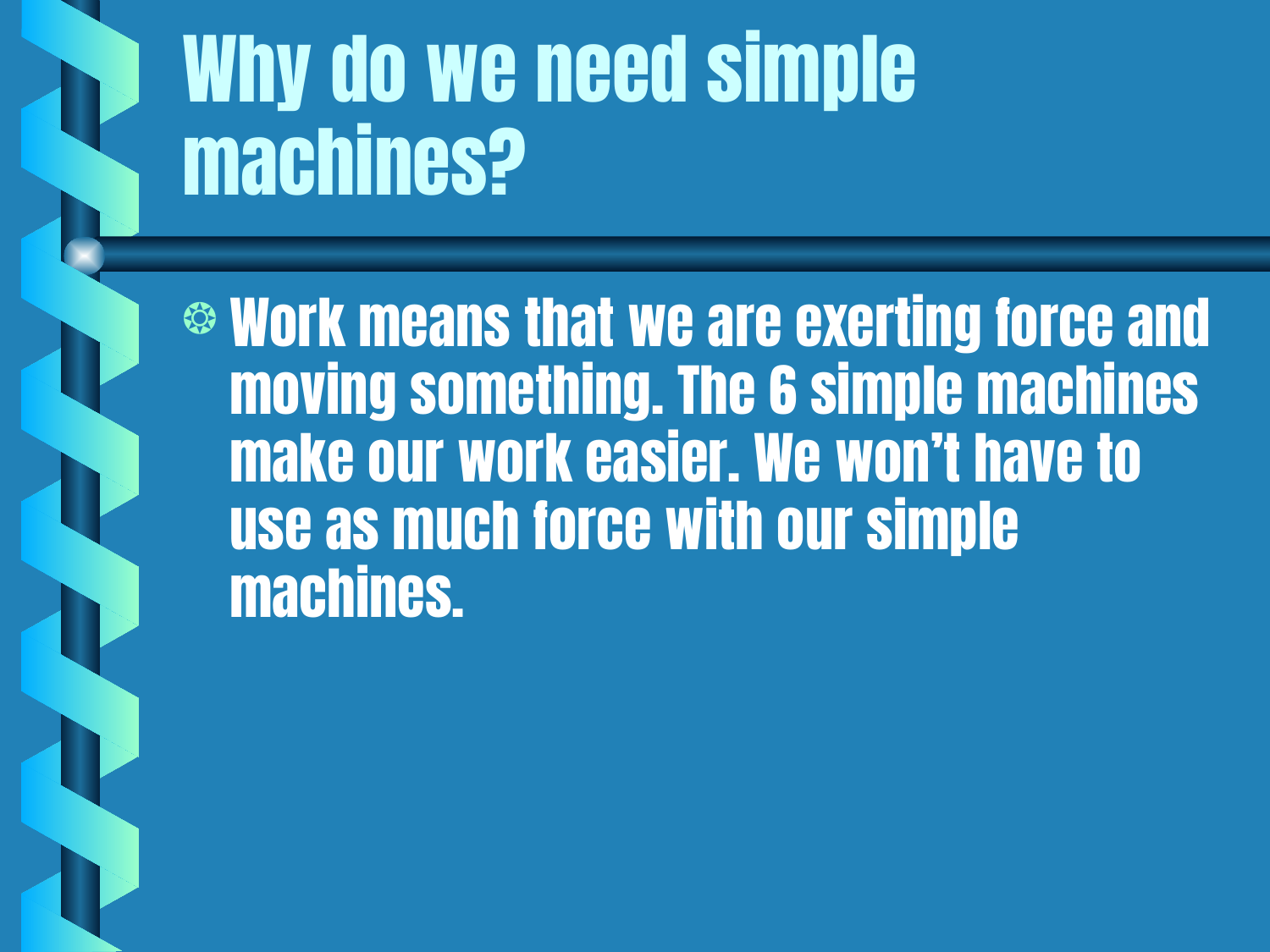

# Why do we need simple machines?
Work means that we are exerting force and moving something. The 6 simple machines make our work easier. We won’t have to use as much force with our simple machines.